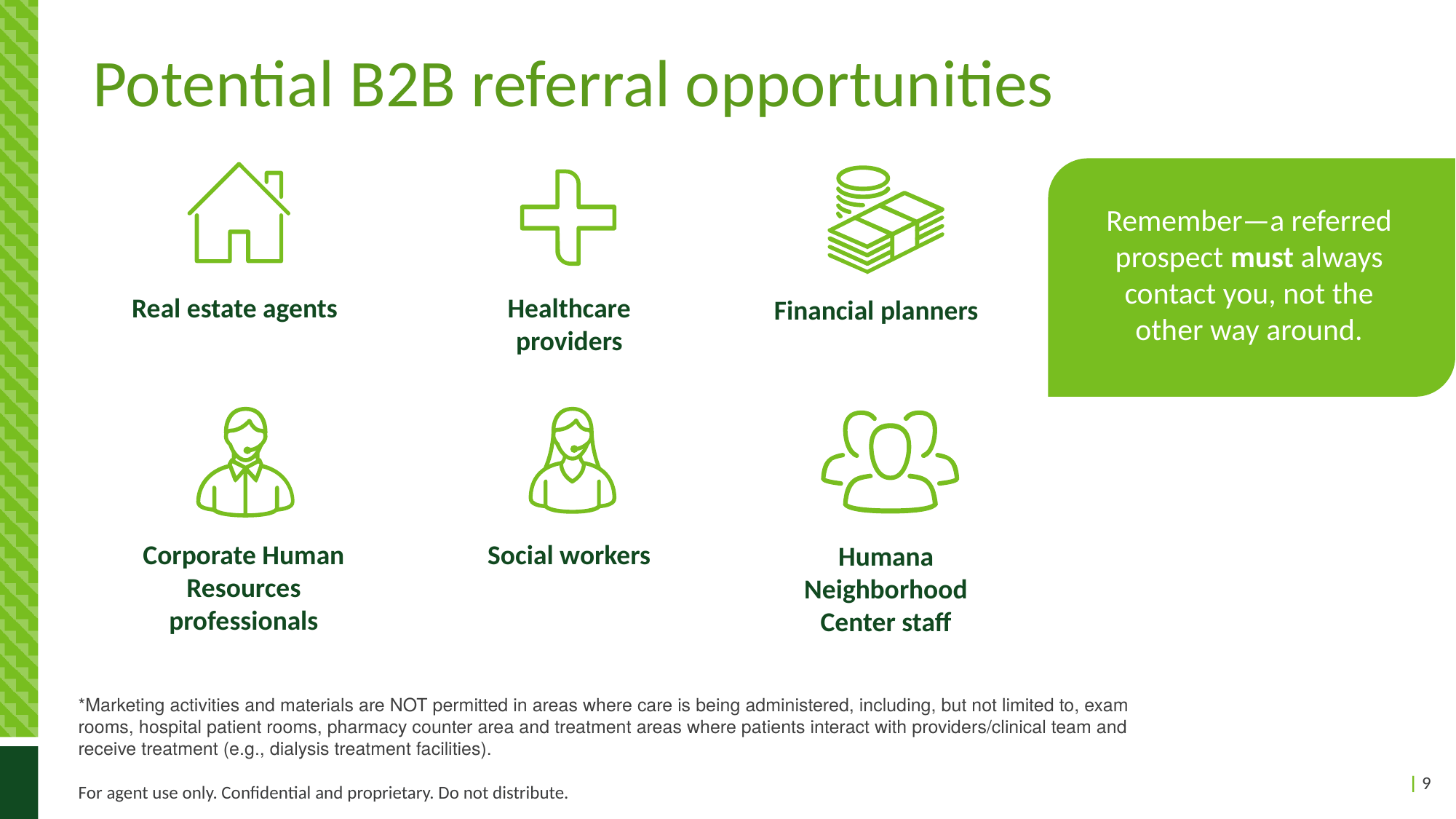

Expert
Advocate
Educator
# Potential B2B referral opportunities

Remember—a referred prospect must always contact you, not the other way around.

Real estate agents

Healthcare providers

Financial planners

Corporate Human Resources professionals

Social workers

Humana Neighborhood Center staff

*Marketing activities and materials are NOT permitted in areas where care is being administered, including, but not limited to, exam rooms, hospital patient rooms, pharmacy counter area and treatment areas where patients interact with providers/clinical team and receive treatment (e.g., dialysis treatment facilities).

For agent use only. Confidential and proprietary. Do not distribute.

| 9